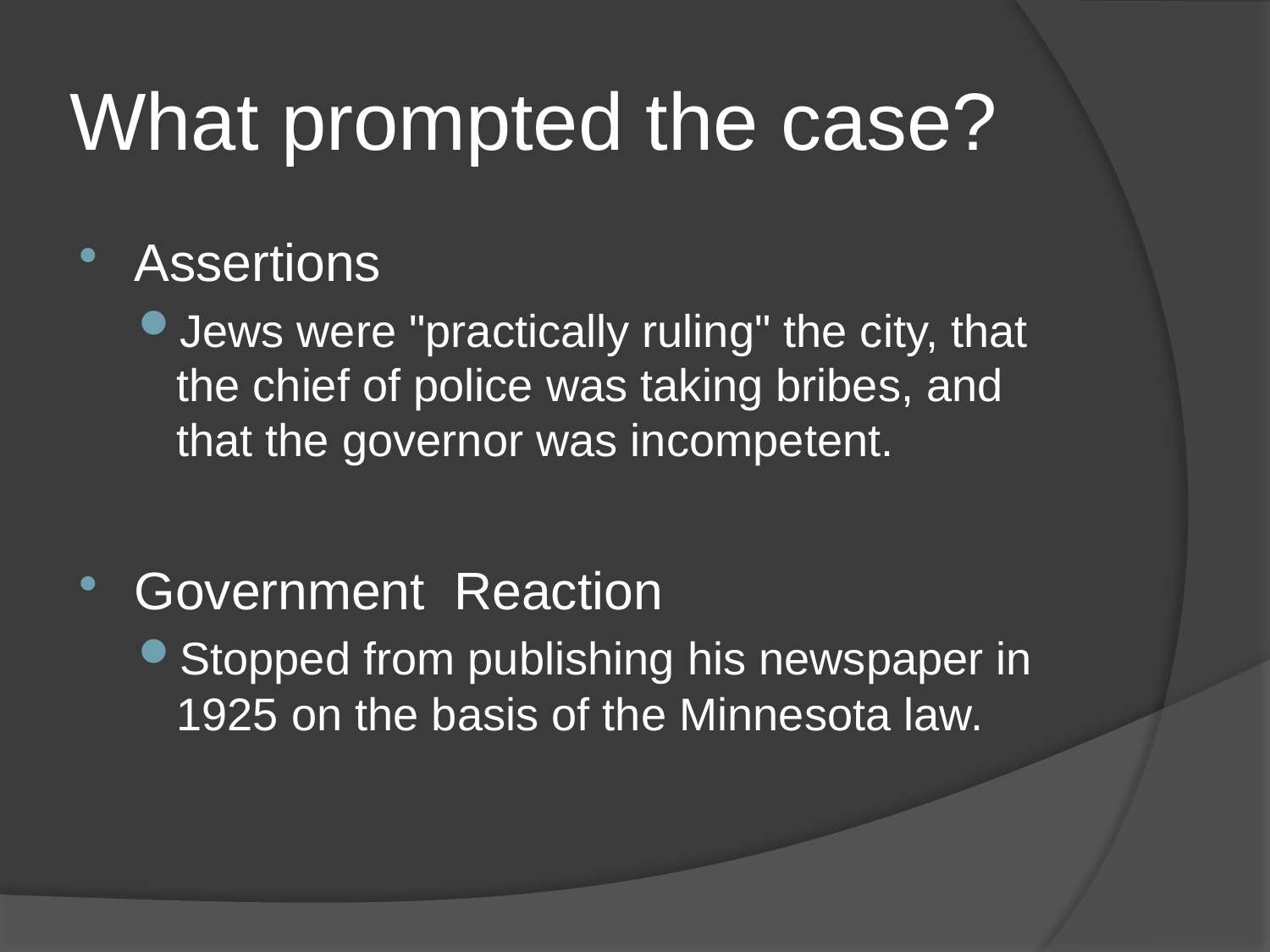

# What prompted the case?
Assertions
Jews were "practically ruling" the city, that the chief of police was taking bribes, and that the governor was incompetent.

Government  Reaction
Stopped from publishing his newspaper in 1925 on the basis of the Minnesota law.